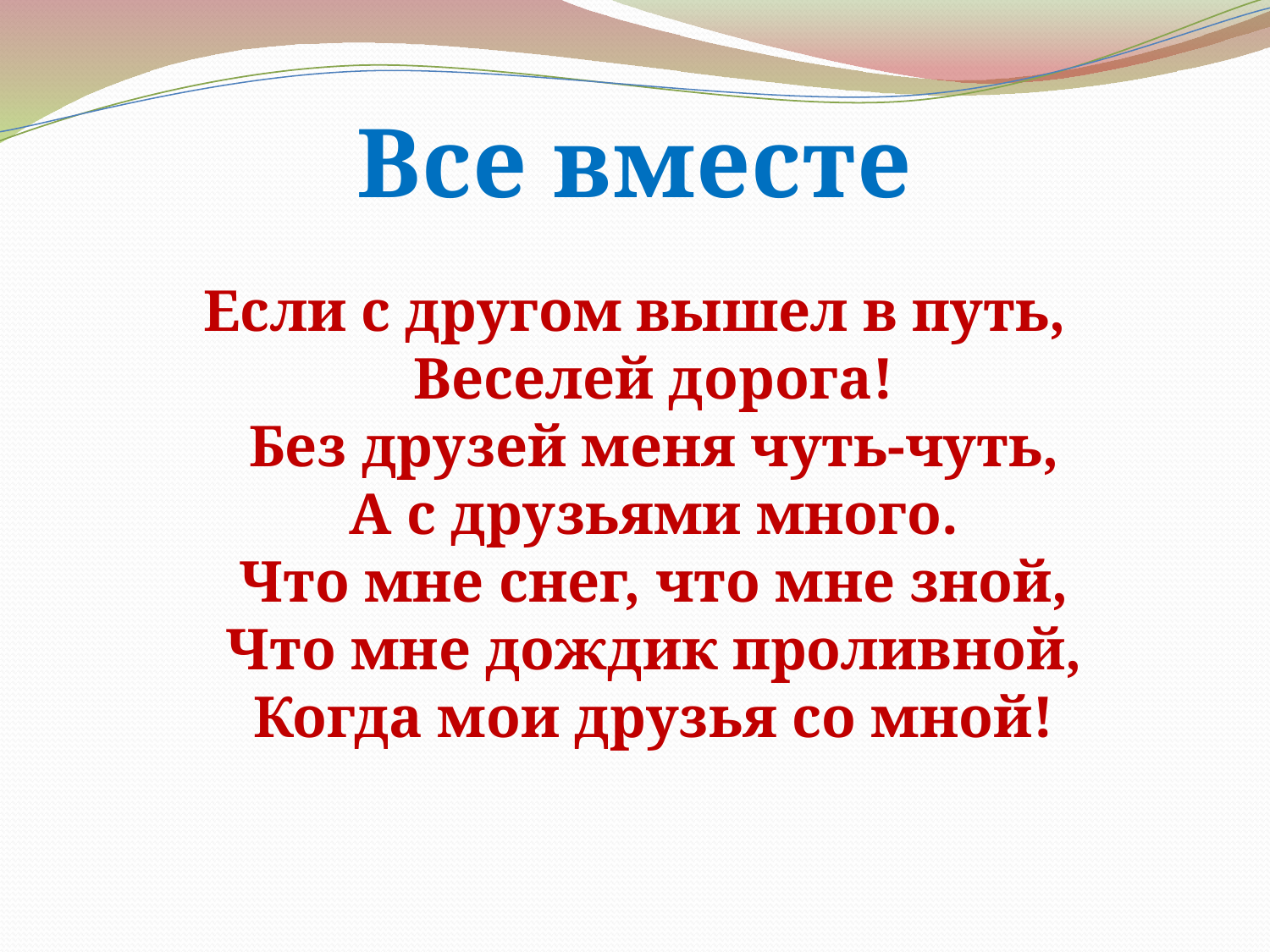

Все вместе
#
Если с другом вышел в путь,
Веселей дорога!
Без друзей меня чуть-чуть,
А с друзьями много.
Что мне снег, что мне зной,
Что мне дождик проливной,
Когда мои друзья со мной!